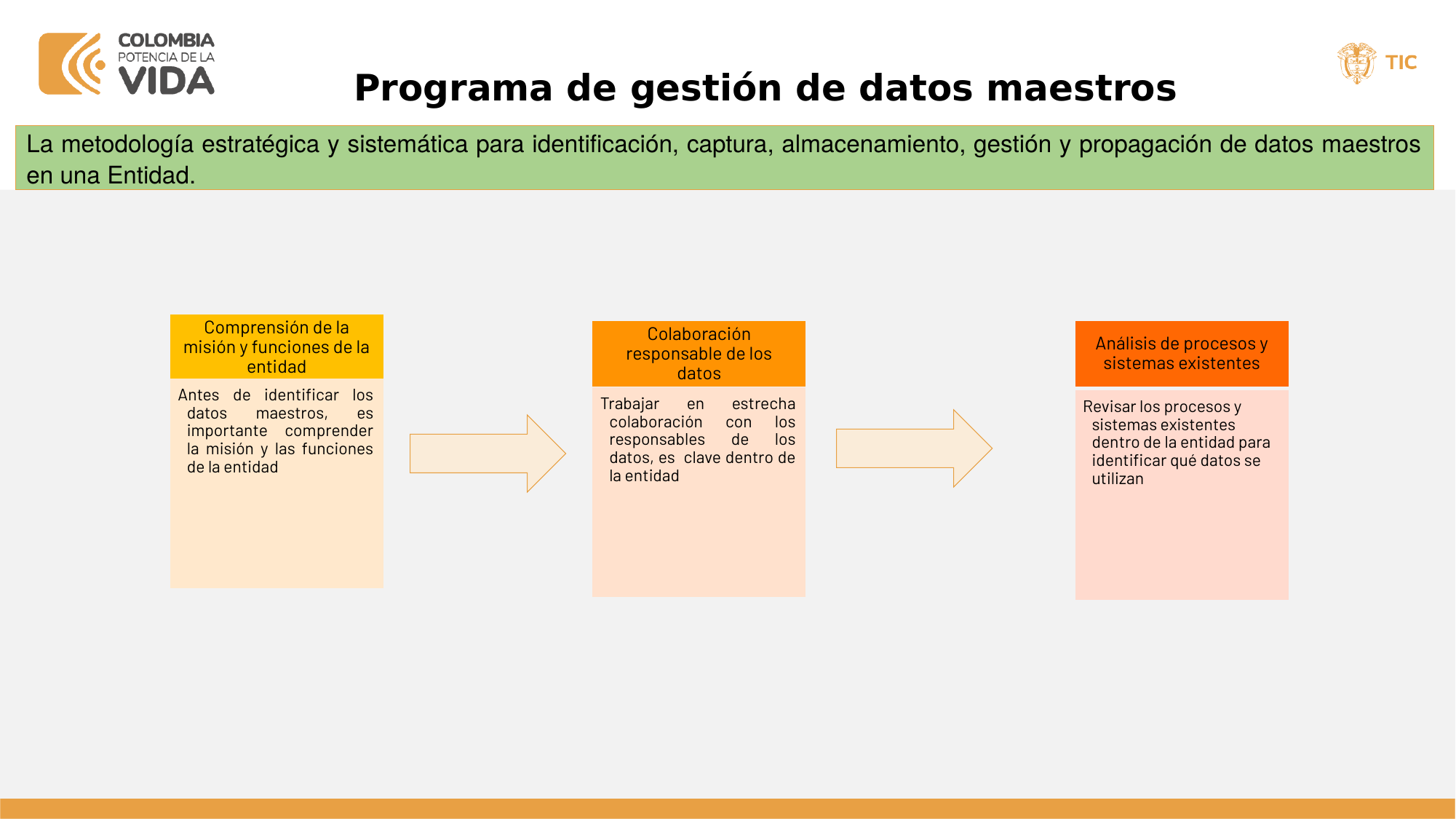

Programa de gestión de datos maestros
La metodología estratégica y sistemática para identificación, captura, almacenamiento, gestión y propagación de datos maestros en una Entidad.

Comprensión de la misión y funciones de la entidad
Colaboración responsable de los datos
Análisis de procesos y sistemas existentes
Antes de identificar los datos maestros, es importante comprender la misión y las funciones de la entidad
Trabajar en estrecha colaboración con los responsables de los datos, es  clave dentro de la entidad
Revisar los procesos y sistemas existentes dentro de la entidad para identificar qué datos se utilizan